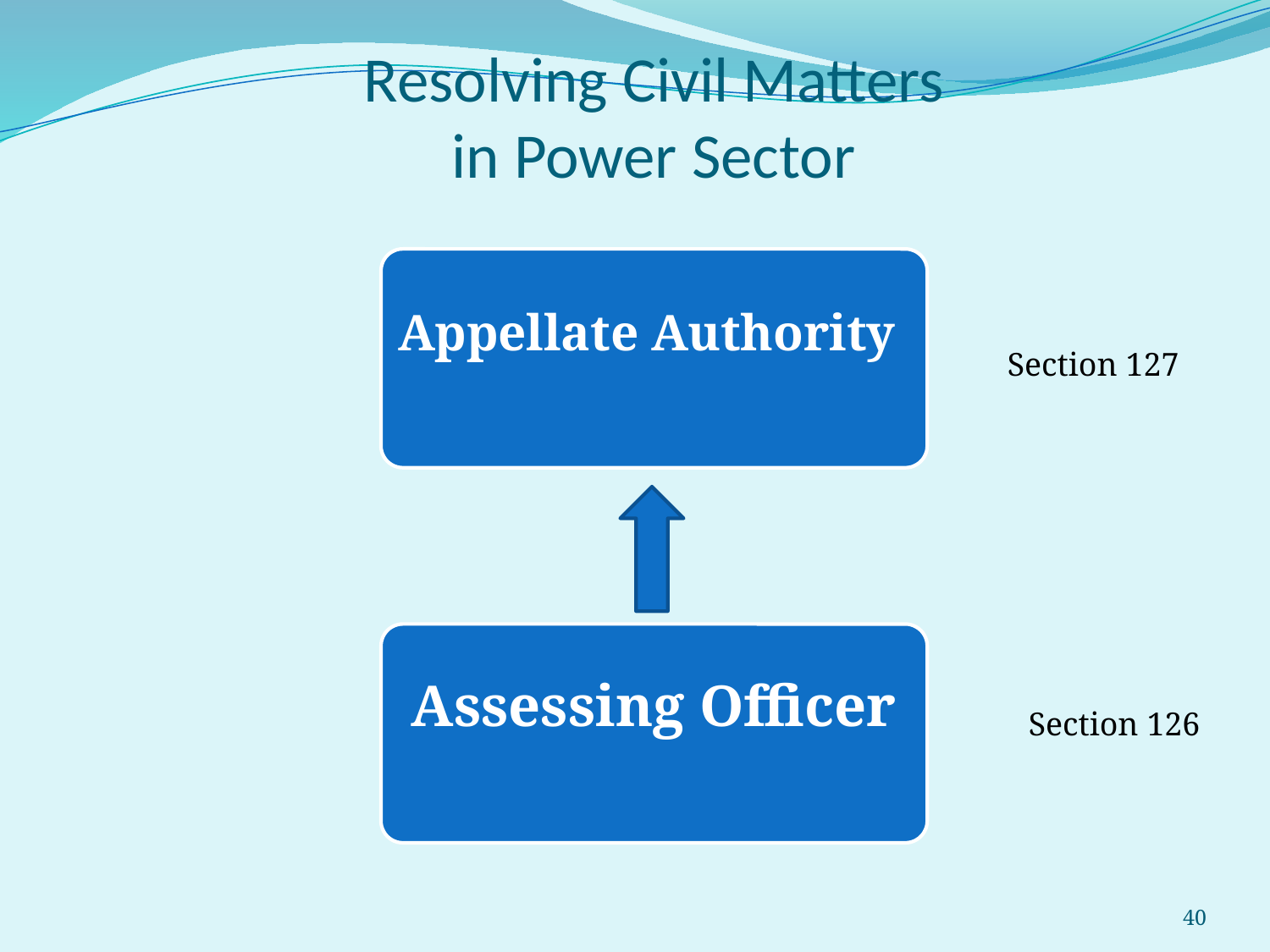

# Resolving Civil Matters in Power Sector

Appellate Authority

Section 127

Assessing Officer

Section 126
40